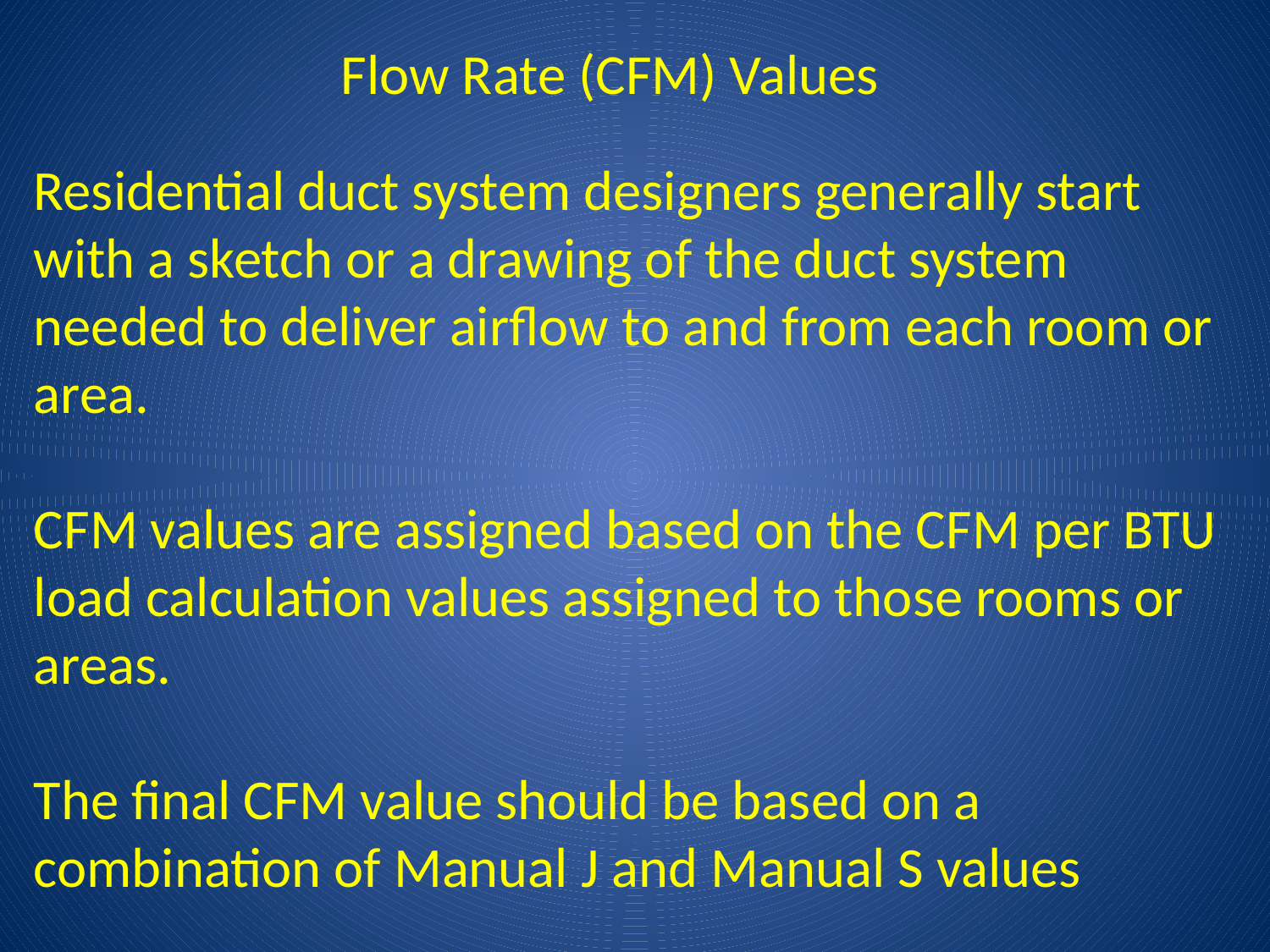

Flow Rate (CFM) Values
Residential duct system designers generally start
with a sketch or a drawing of the duct system needed to deliver airflow to and from each room or area.

CFM values are assigned based on the CFM per BTU
load calculation values assigned to those rooms or
areas.

The final CFM value should be based on a combination of Manual J and Manual S values